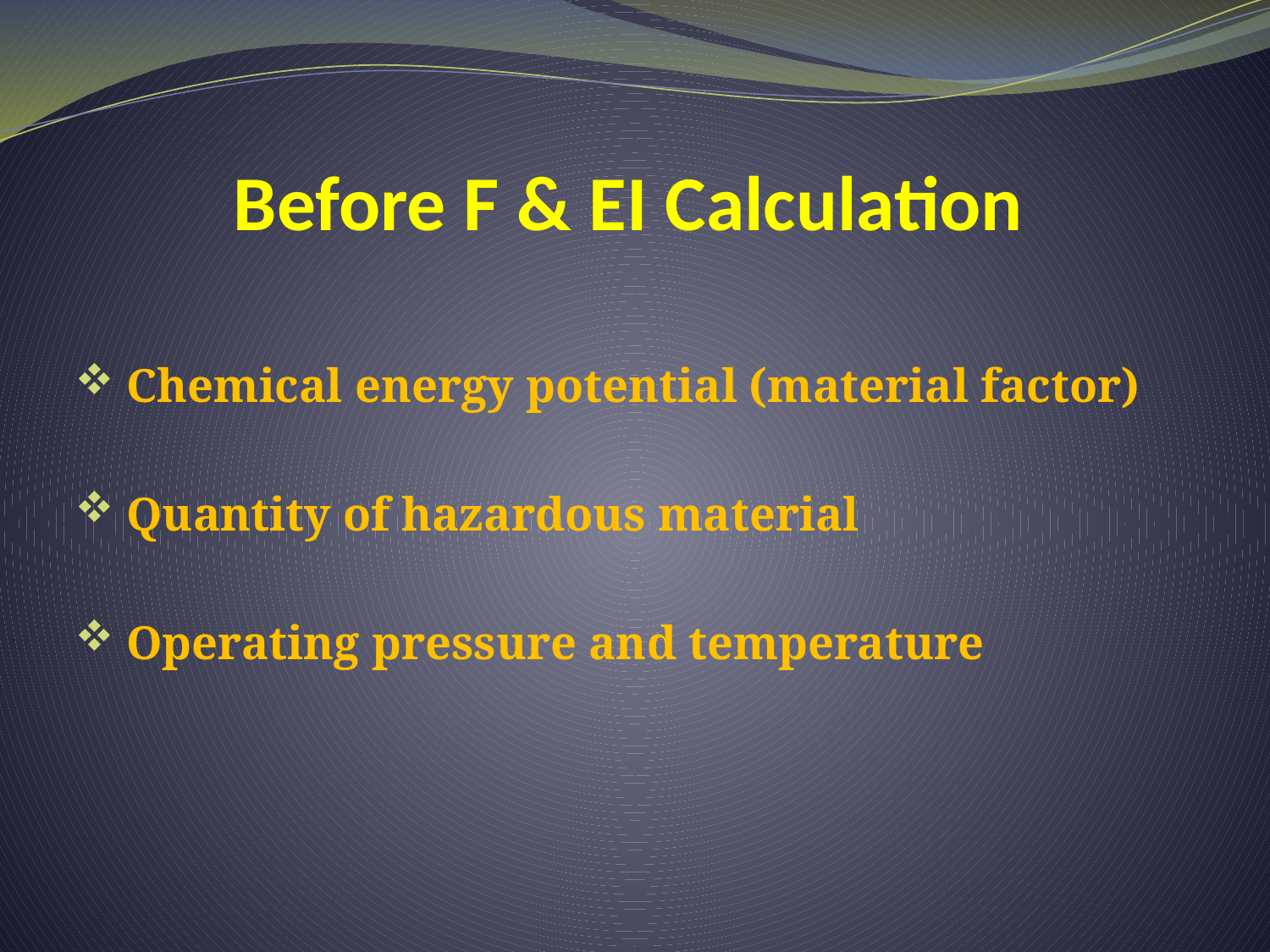

# Before F & EI Calculation

 Chemical energy potential (material factor)

 Quantity of hazardous material

 Operating pressure and temperature